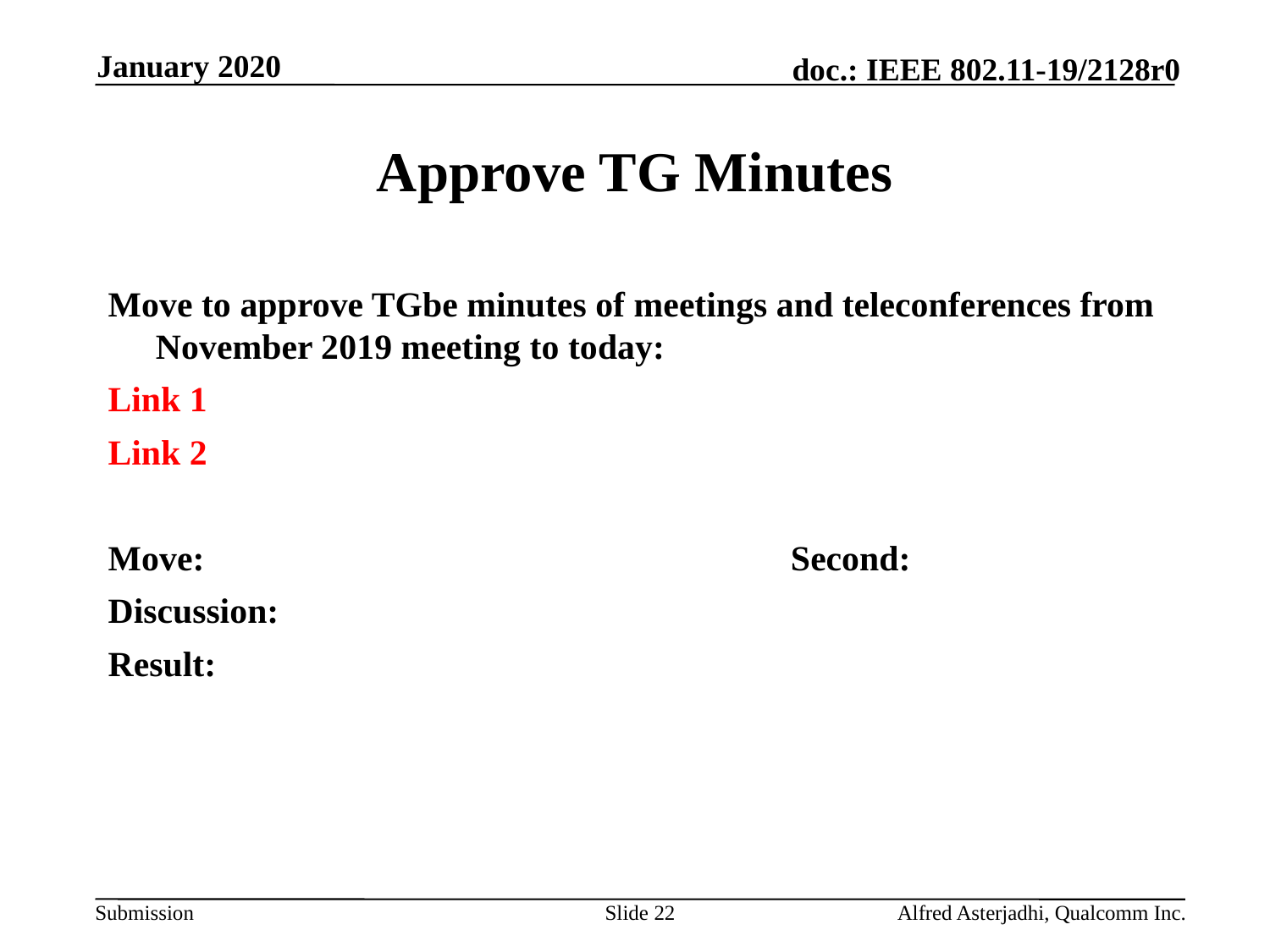

January 2020
# Approve TG Minutes
Move to approve TGbe minutes of meetings and teleconferences from November 2019 meeting to today:
Link 1
Link 2

Move: 					Second:
Discussion:
Result:
Slide 22
Alfred Asterjadhi, Qualcomm Inc.